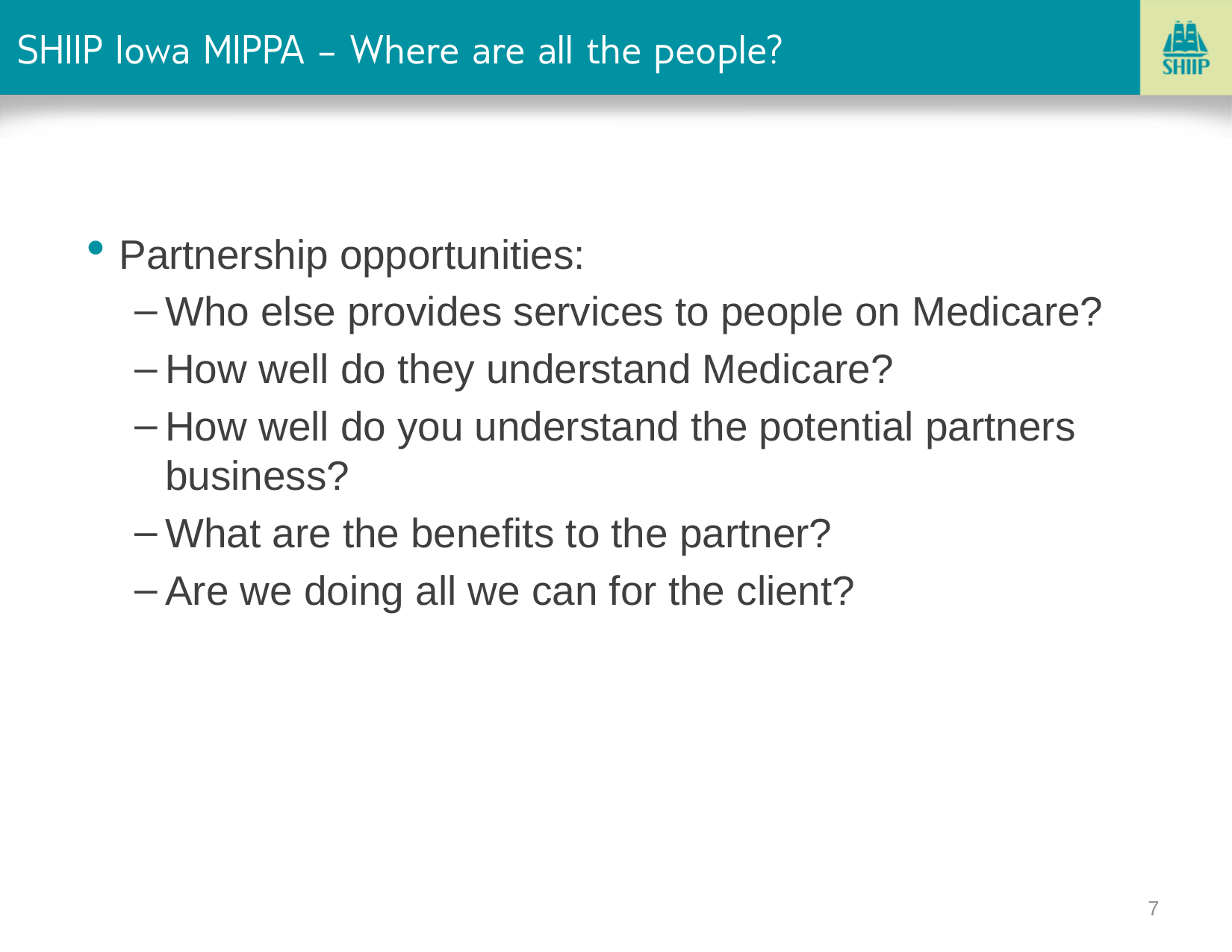

# SHIIP Iowa MIPPA – Where are all the people?
Partnership opportunities:
Who else provides services to people on Medicare?
How well do they understand Medicare?
How well do you understand the potential partners business?
What are the benefits to the partner?
Are we doing all we can for the client?
7